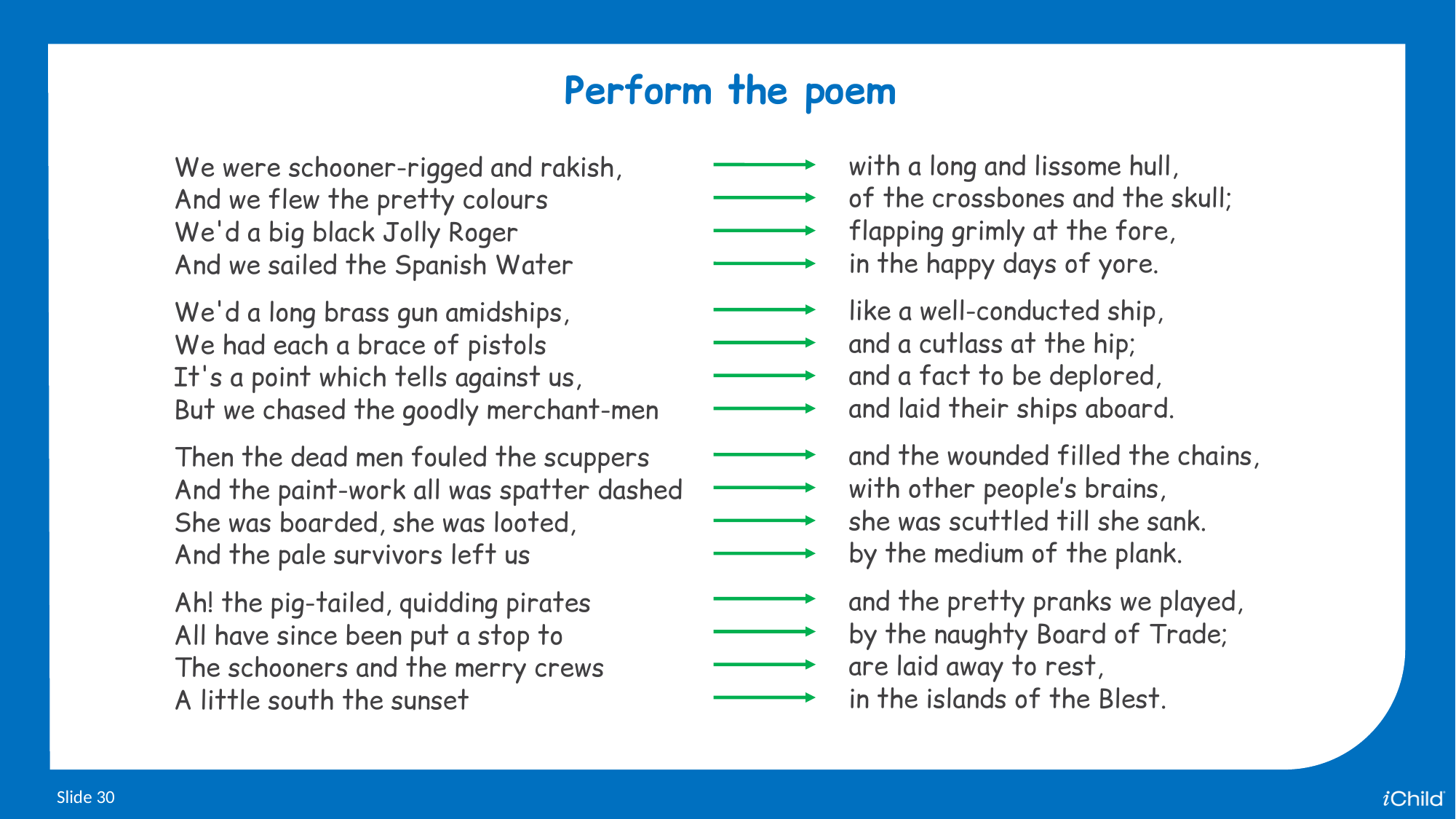

Perform the poem
We were schooner-rigged and rakish,
And we flew the pretty colours
We'd a big black Jolly Roger
And we sailed the Spanish Water
We'd a long brass gun amidships,
We had each a brace of pistols
It's a point which tells against us,
But we chased the goodly merchant-men
Then the dead men fouled the scuppers
And the paint-work all was spatter dashed
She was boarded, she was looted,
And the pale survivors left us
Ah! the pig-tailed, quidding pirates
All have since been put a stop to
The schooners and the merry crews
A little south the sunset
with a long and lissome hull,
of the crossbones and the skull;
flapping grimly at the fore,
in the happy days of yore.
like a well-conducted ship,
and a cutlass at the hip;
and a fact to be deplored,
and laid their ships aboard.
and the wounded filled the chains,
with other people’s brains,
she was scuttled till she sank.
by the medium of the plank.
and the pretty pranks we played,
by the naughty Board of Trade;
are laid away to rest,
in the islands of the Blest.

Slide 30